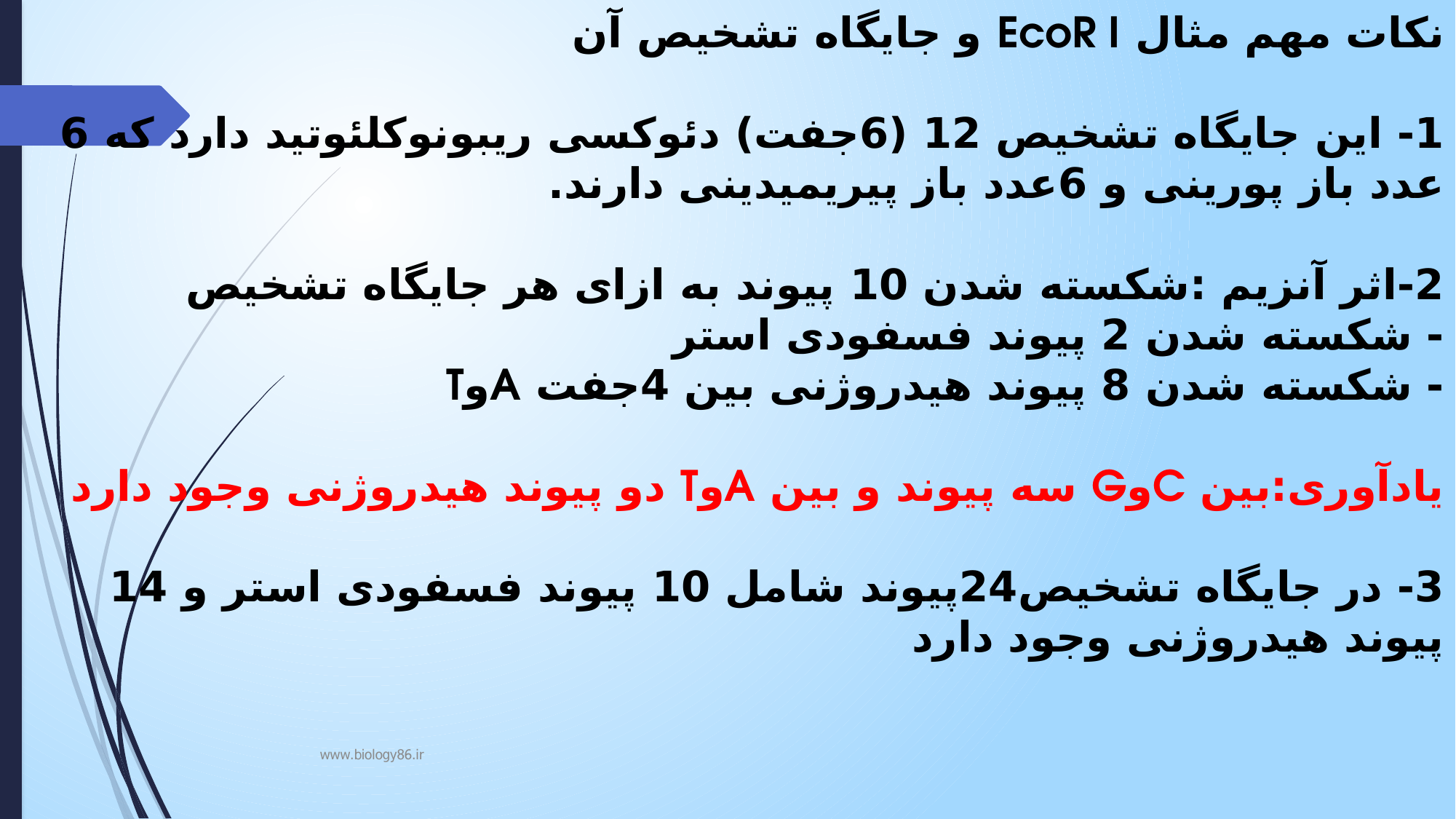

# نکات مهم مثال EcoR I و جایگاه تشخیص آن 1- این جایگاه تشخیص 12 (6جفت) دئوکسی ریبونوکلئوتید دارد که 6 عدد باز پورینی و 6عدد باز پیریمیدینی دارند. 2-اثر آنزیم :شکسته شدن 10 پیوند به ازای هر جایگاه تشخیص - شکسته شدن 2 پیوند فسفودی استر - شکسته شدن 8 پیوند هیدروژنی بین 4جفت AوT یادآوری:بین CوG سه پیوند و بین AوT دو پیوند هیدروژنی وجود دارد 3- در جایگاه تشخیص24پیوند شامل 10 پیوند فسفودی استر و 14 پیوند هیدروژنی وجود دارد
www.biology86.ir